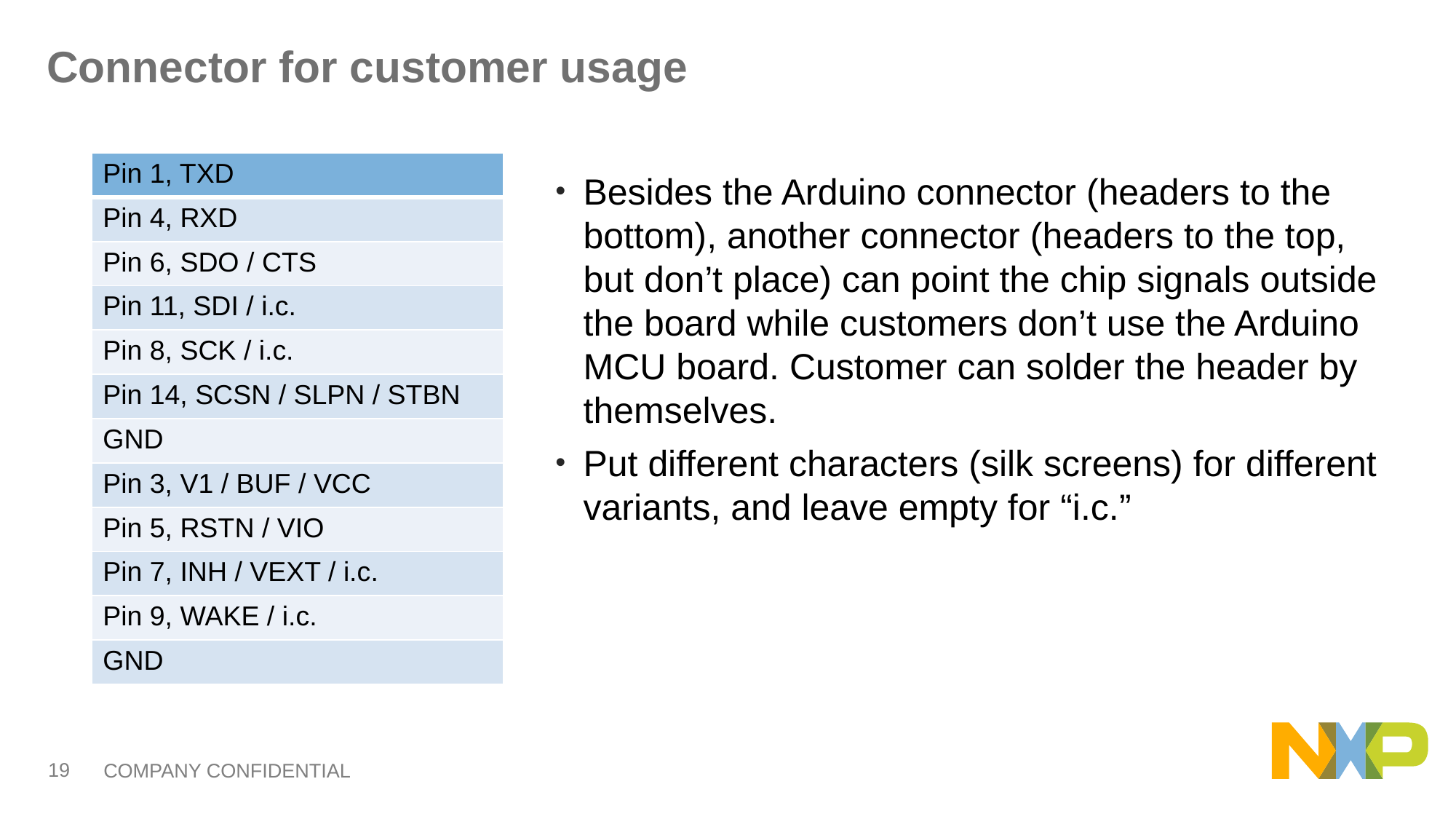

# Connector for customer usage
| Pin 1, TXD |
| --- |
| Pin 4, RXD |
| Pin 6, SDO / CTS |
| Pin 11, SDI / i.c. |
| Pin 8, SCK / i.c. |
| Pin 14, SCSN / SLPN / STBN |
| GND |
| Pin 3, V1 / BUF / VCC |
| Pin 5, RSTN / VIO |
| Pin 7, INH / VEXT / i.c. |
| Pin 9, WAKE / i.c. |
| GND |
Besides the Arduino connector (headers to the bottom), another connector (headers to the top, but don’t place) can point the chip signals outside the board while customers don’t use the Arduino MCU board. Customer can solder the header by themselves.
Put different characters (silk screens) for different variants, and leave empty for “i.c.”